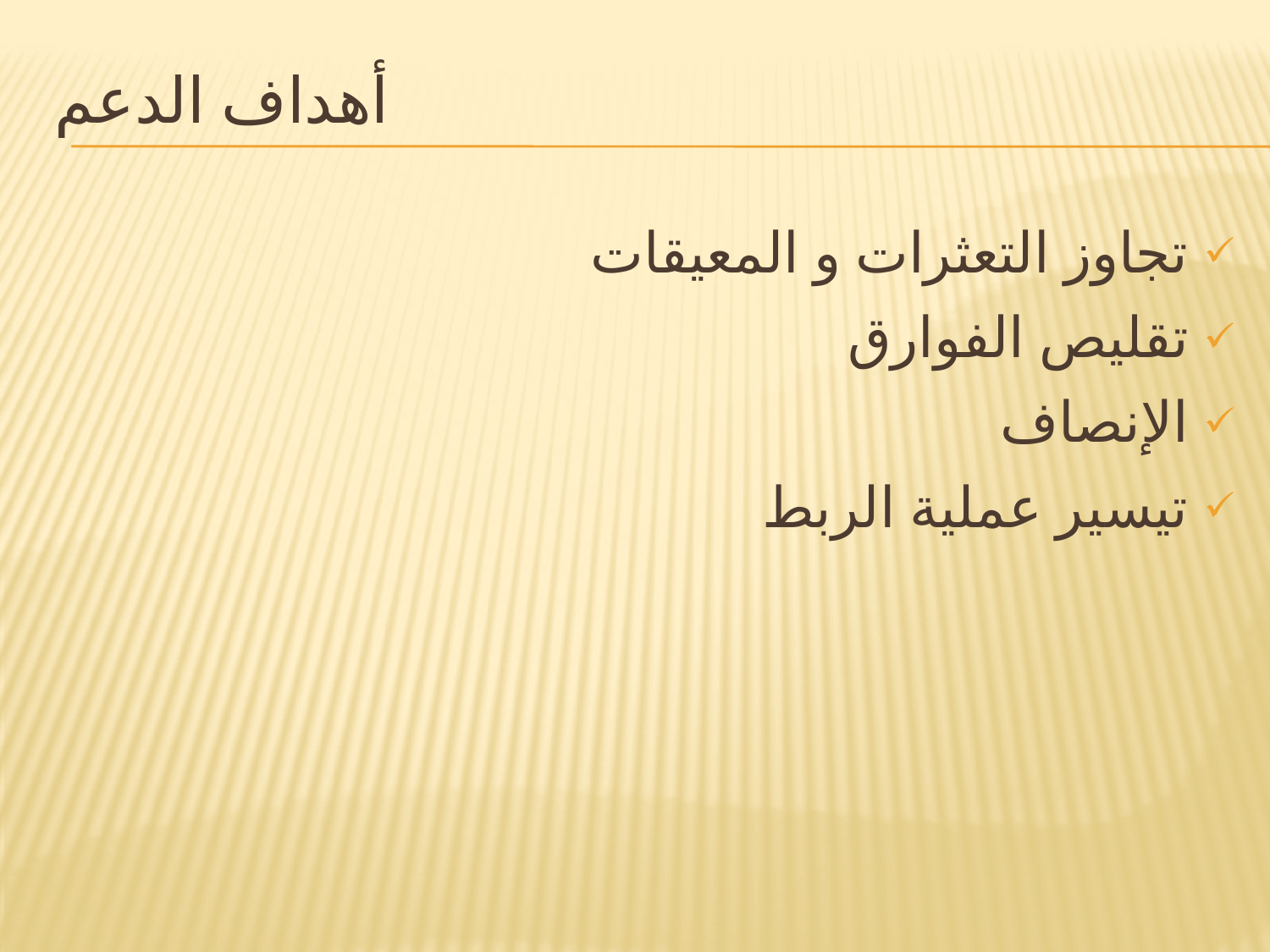

# أهداف الدعم
تجاوز التعثرات و المعيقات
تقليص الفوارق
الإنصاف
تيسير عملية الربط